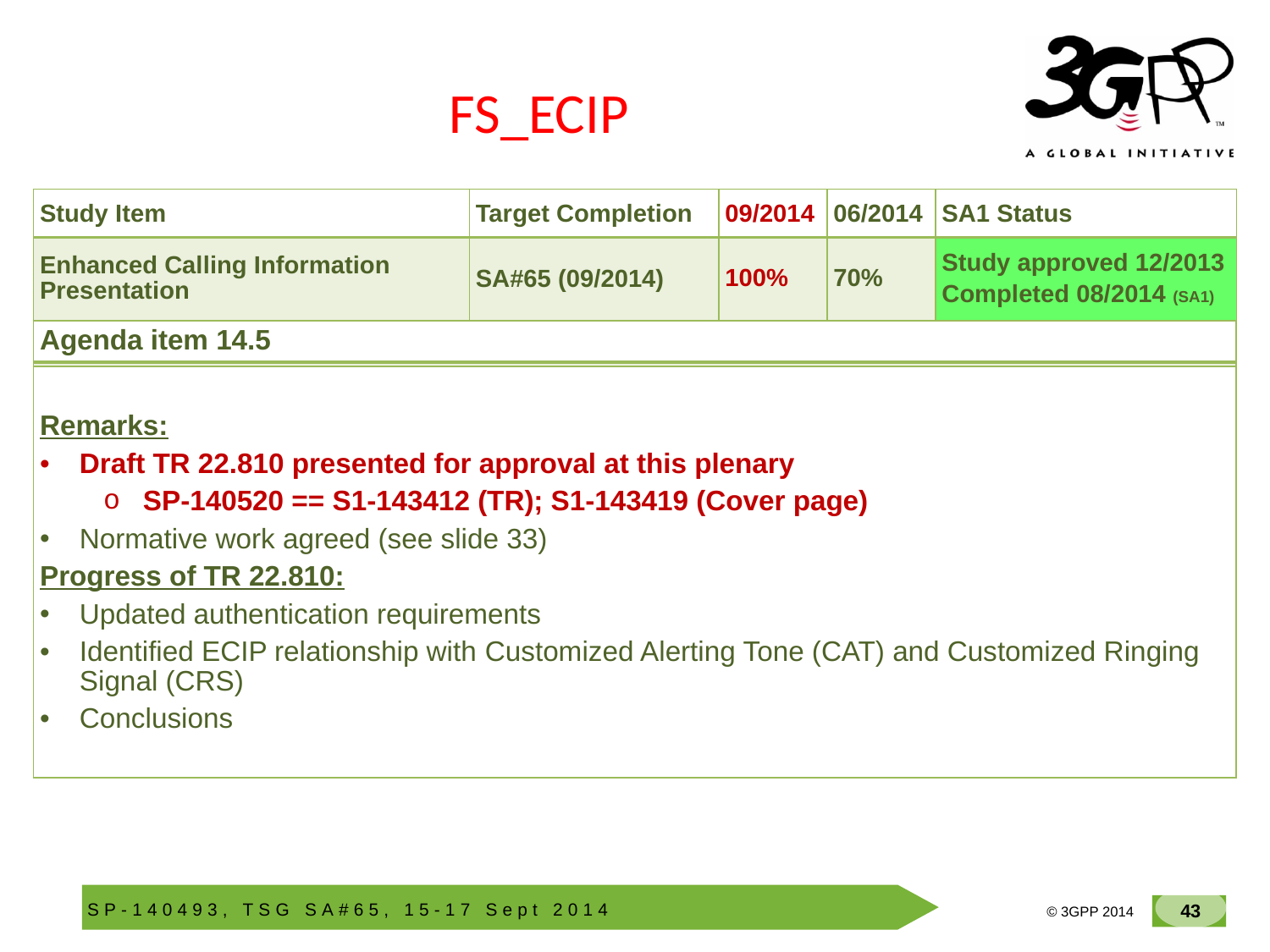

# FS_ECIP
| Study Item | Target Completion | 09/2014 | 06/2014 | SA1 Status |
| --- | --- | --- | --- | --- |
| Enhanced Calling Information Presentation | SA#65 (09/2014) | 100% | 70% | Study approved 12/2013 Completed 08/2014 (SA1) |
| Agenda item 14.5 |
| --- |
|  |
| Remarks: Draft TR 22.810 presented for approval at this plenary SP-140520 == S1-143412 (TR); S1-143419 (Cover page) Normative work agreed (see slide 33) Progress of TR 22.810: Updated authentication requirements Identified ECIP relationship with Customized Alerting Tone (CAT) and Customized Ringing Signal (CRS) Conclusions |